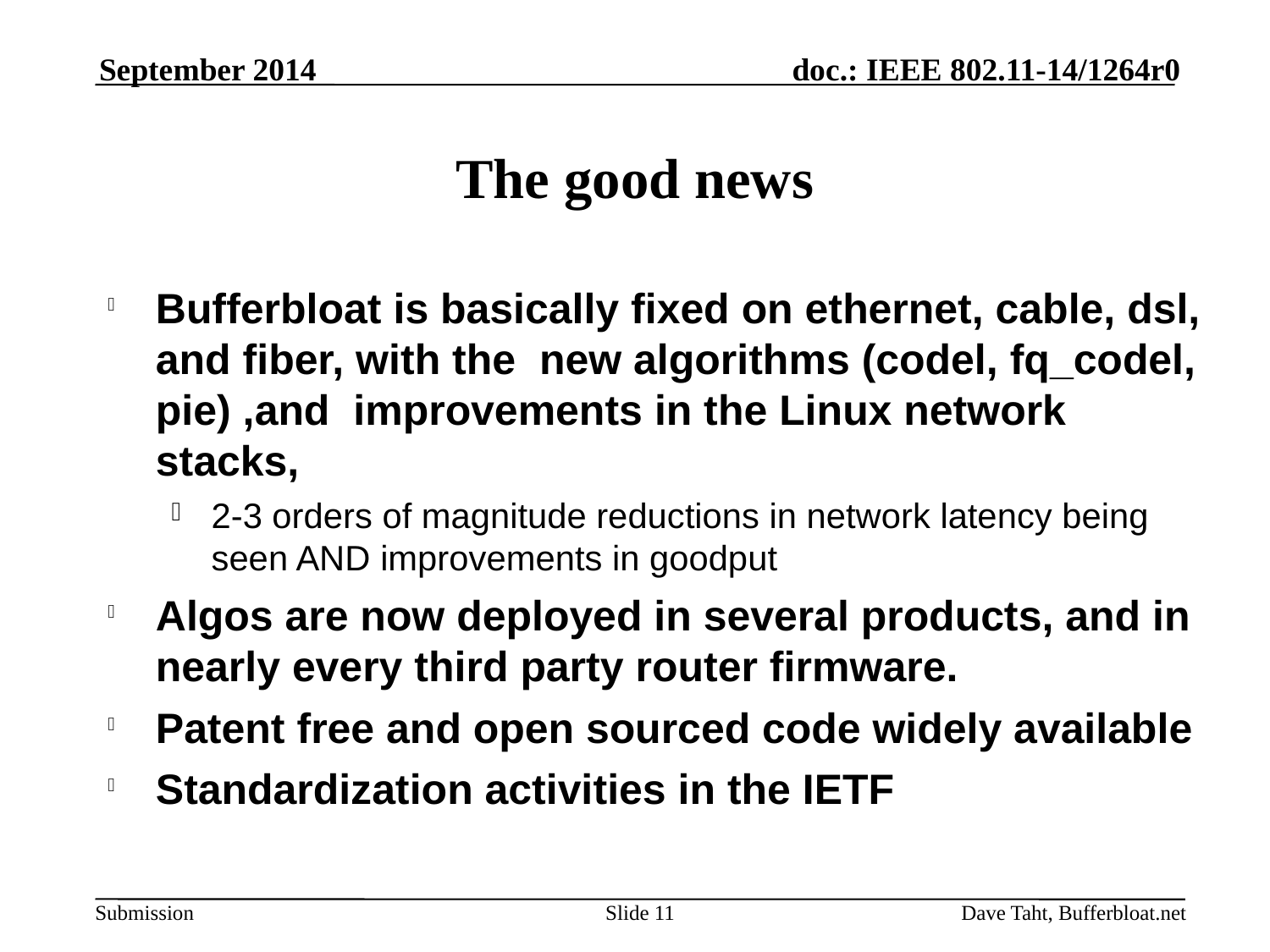

September 2014
# The good news
Bufferbloat is basically fixed on ethernet, cable, dsl, and fiber, with the  new algorithms (codel, fq_codel, pie) ,and  improvements in the Linux network stacks,
2-3 orders of magnitude reductions in network latency being seen AND improvements in goodput
Algos are now deployed in several products, and in nearly every third party router firmware.
Patent free and open sourced code widely available
Standardization activities in the IETF

Slide 11
Dave Taht, Bufferbloat.net